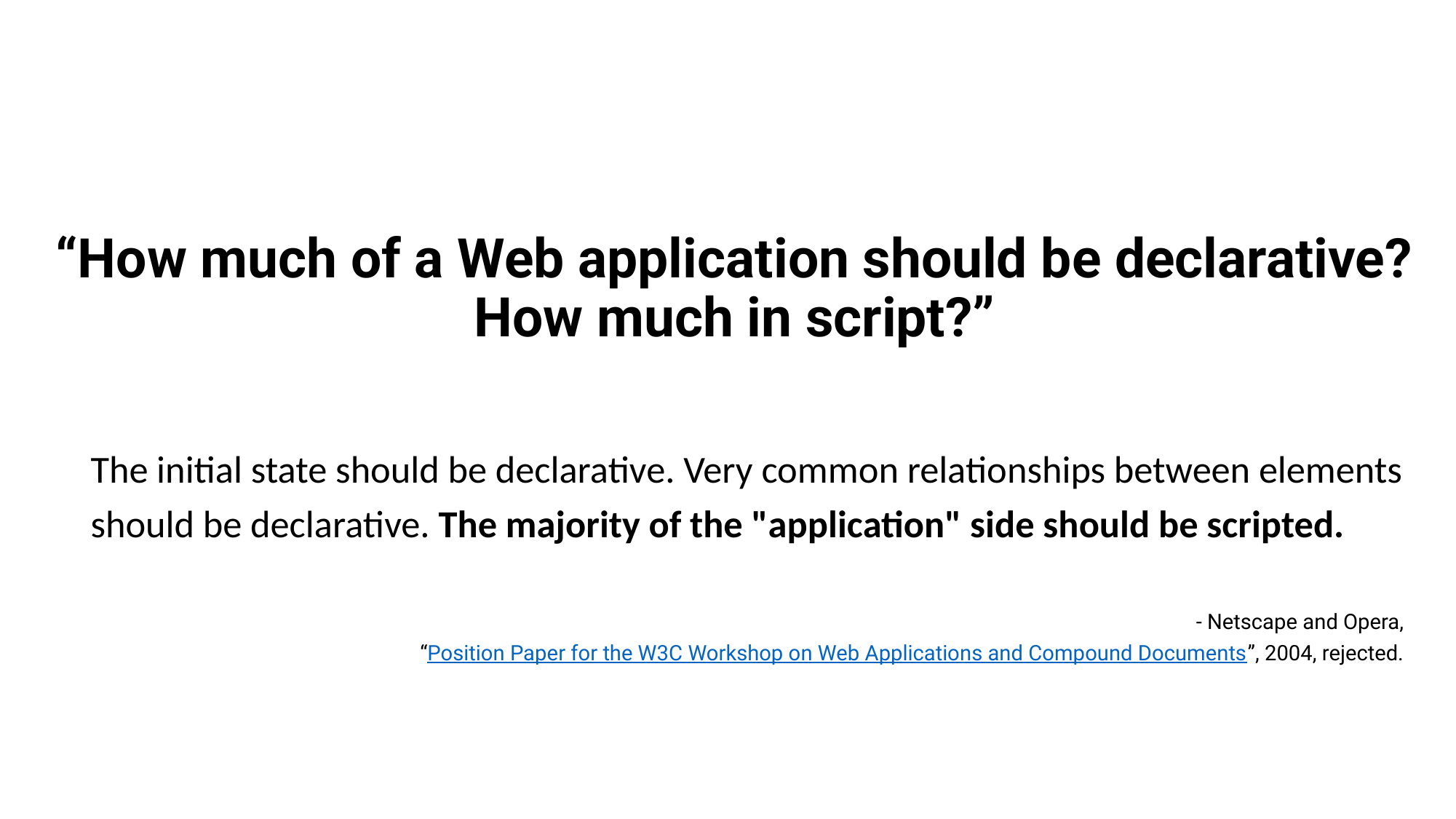

# “How much of a Web application should be declarative? How much in script?”
The initial state should be declarative. Very common relationships between elements should be declarative. The majority of the "application" side should be scripted.

- Netscape and Opera,
“Position Paper for the W3C Workshop on Web Applications and Compound Documents”, 2004, rejected.